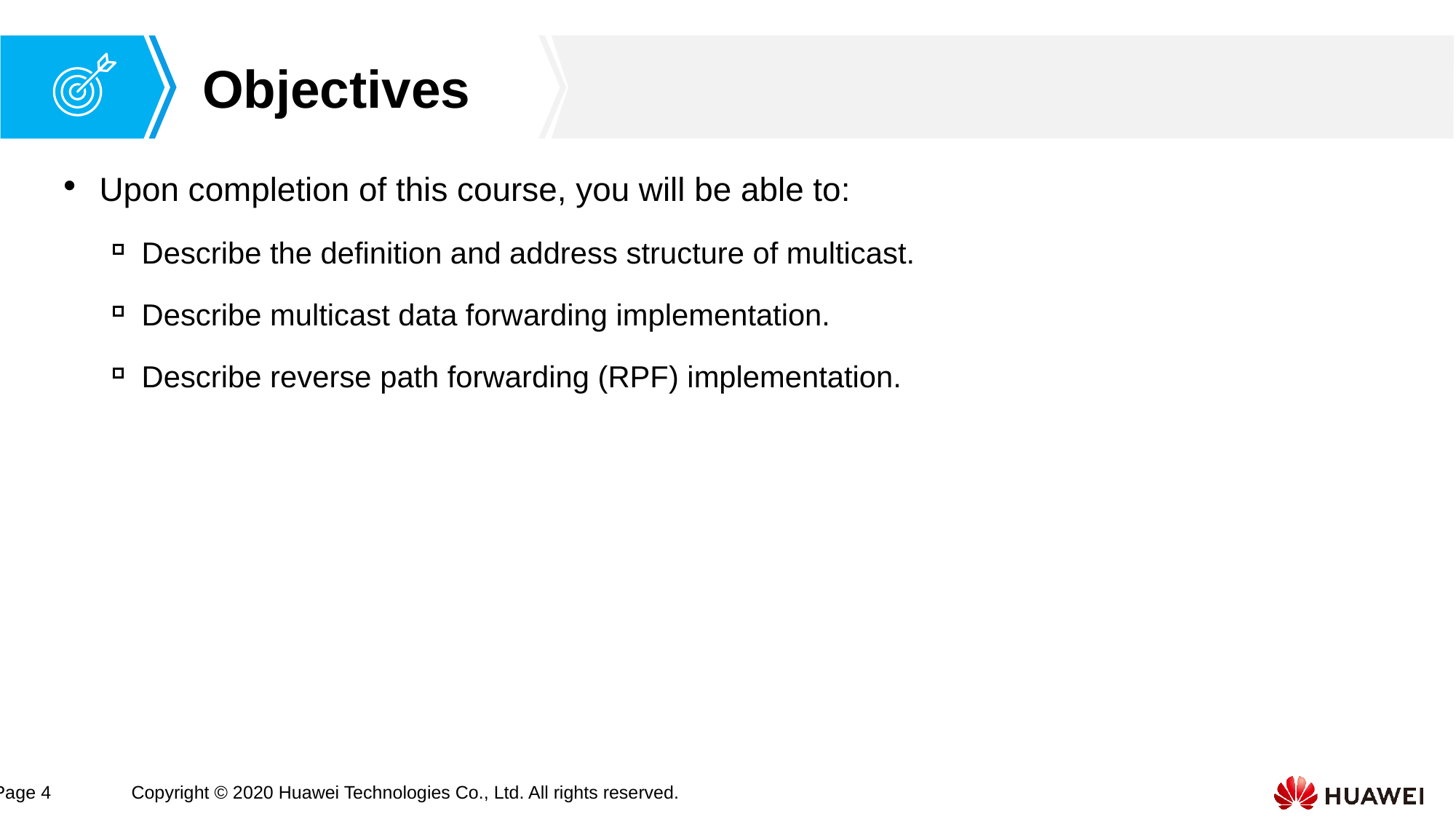

Upon completion of this course, you will be able to:
Describe the definition and address structure of multicast.
Describe multicast data forwarding implementation.
Describe reverse path forwarding (RPF) implementation.